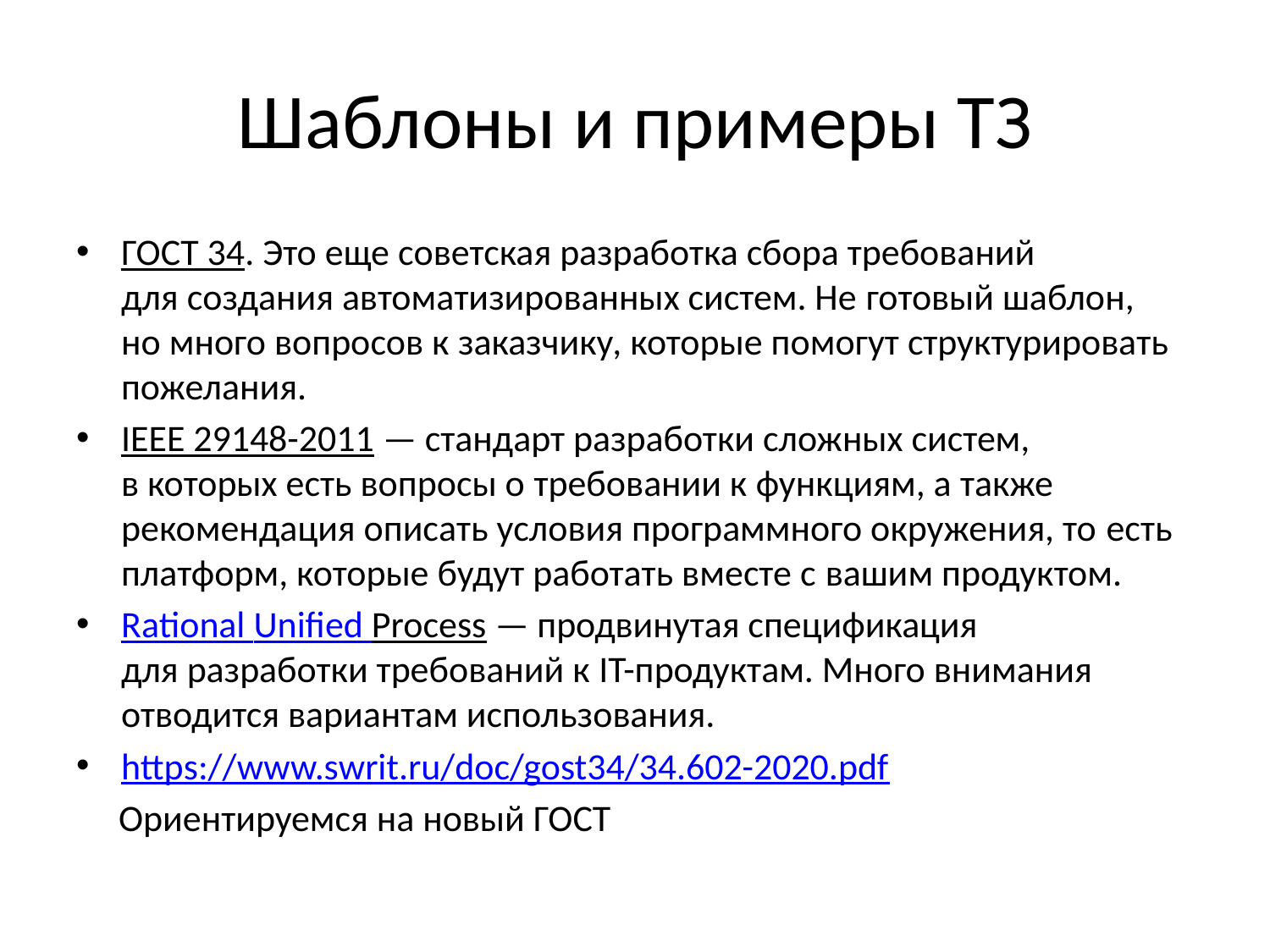

# Шаблоны и примеры ТЗ
ГОСТ 34. Это еще советская разработка сбора требований для создания автоматизированных систем. Не готовый шаблон, но много вопросов к заказчику, которые помогут структурировать пожелания.
IEEE 29148-2011 — стандарт разработки сложных систем, в которых есть вопросы о требовании к функциям, а также рекомендация описать условия программного окружения, то есть платформ, которые будут работать вместе с вашим продуктом.
Rational Unified Process — продвинутая спецификация для разработки требований к IT-продуктам. Много внимания отводится вариантам использования.
https://www.swrit.ru/doc/gost34/34.602-2020.pdf
     Ориентируемся на новый ГОСТ